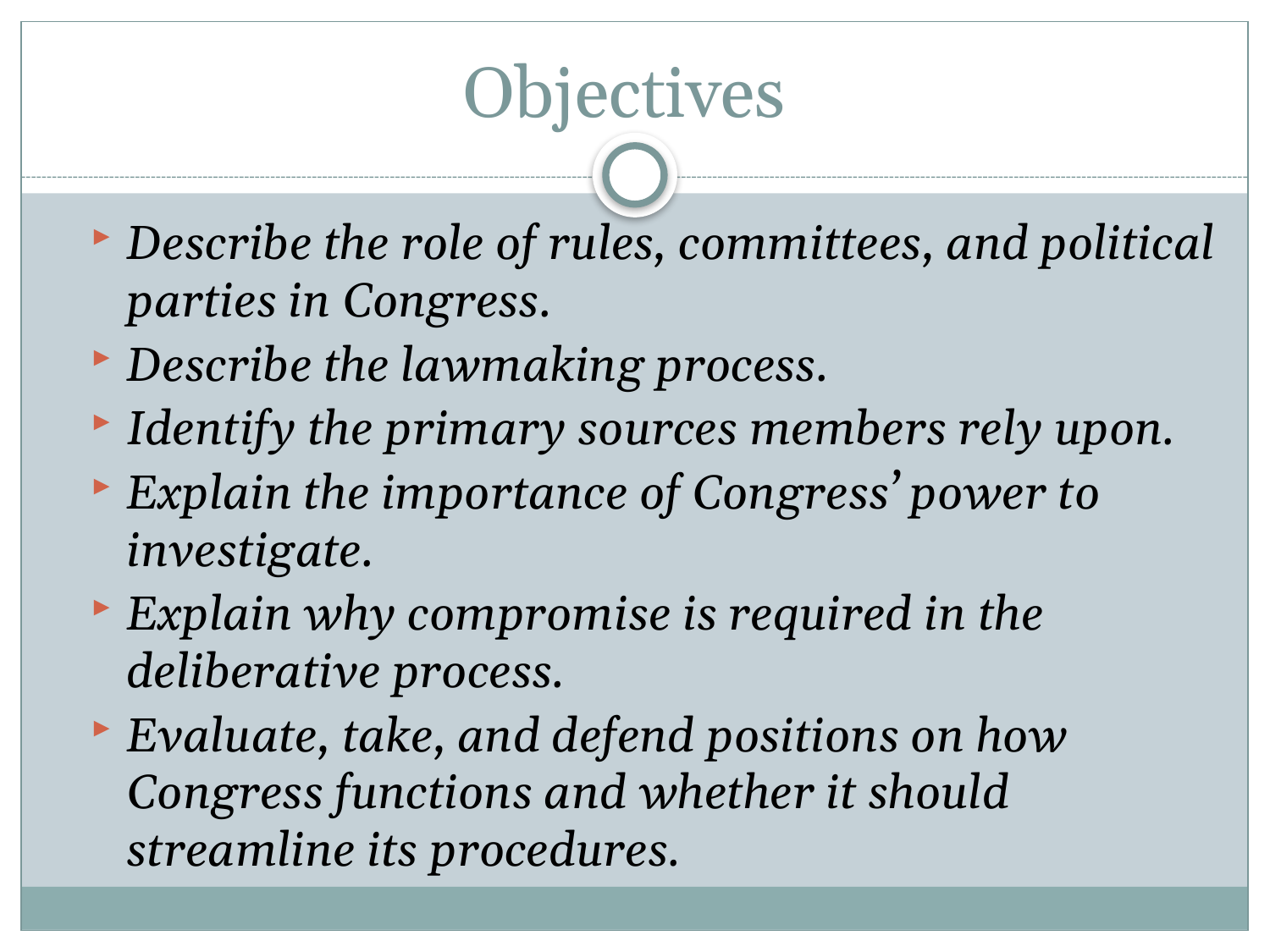

# Objectives

Describe the role of rules, committees, and political parties in Congress.
Describe the lawmaking process.
Identify the primary sources members rely upon.
Explain the importance of Congress’ power to investigate.
Explain why compromise is required in the deliberative process.
Evaluate, take, and defend positions on how Congress functions and whether it should streamline its procedures.